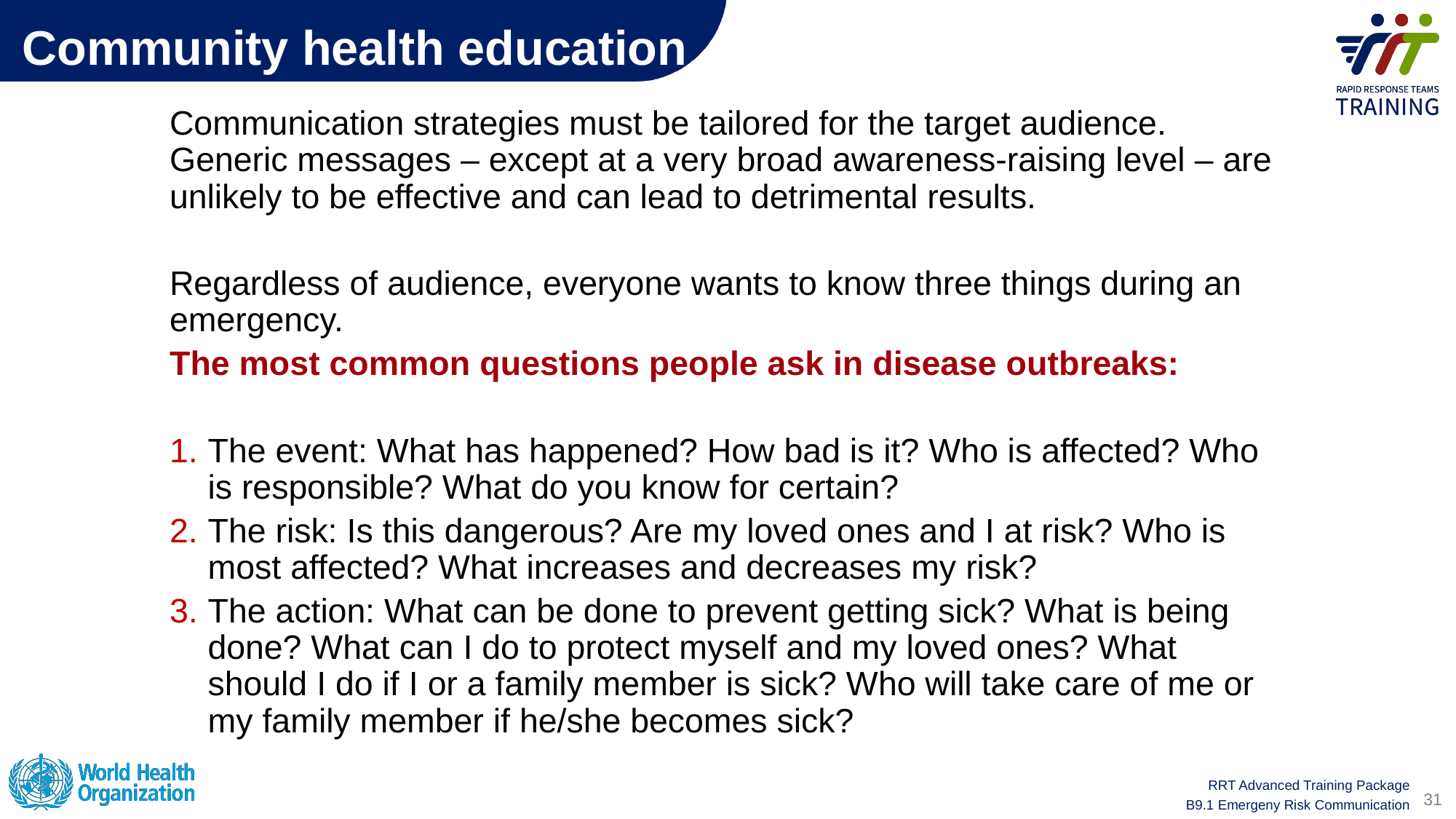

Community health education
Communication strategies must be tailored for the target audience. Generic messages – except at a very broad awareness-raising level – are unlikely to be effective and can lead to detrimental results.

Regardless of audience, everyone wants to know three things during an emergency.
The most common questions people ask in disease outbreaks:

The event: What has happened? How bad is it? Who is affected? Who is responsible? What do you know for certain?
The risk: Is this dangerous? Are my loved ones and I at risk? Who is most affected? What increases and decreases my risk?
The action: What can be done to prevent getting sick? What is being done? What can I do to protect myself and my loved ones? What should I do if I or a family member is sick? Who will take care of me or my family member if he/she becomes sick?